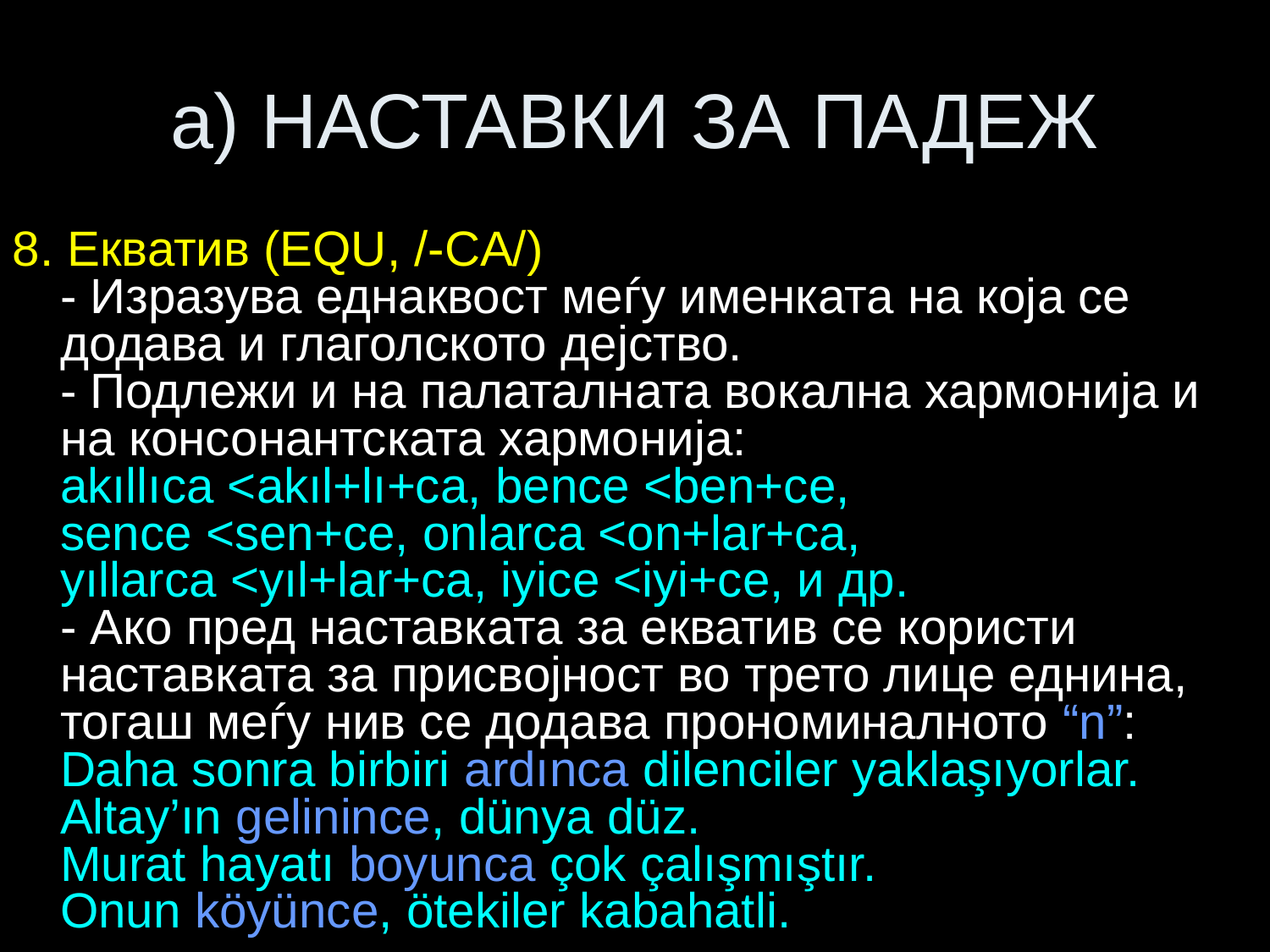

# a) НАСТАВКИ ЗА ПАДЕЖ
8. Екватив (EQU, /-CA/)
- Изразува еднаквост меѓу именката на која се додава и глаголското дејство.
- Подлежи и на палаталната вокална хармонија и на консонантската хармонија:
akıllıca <akıl+lı+ca, bence <ben+ce,
sence <sen+ce, onlarca <on+lar+ca,
yıllarca <yıl+lar+ca, iyice <iyi+ce, и др.
- Ако пред наставката за екватив се користи наставката за присвојност во трето лице еднина, тогаш меѓу нив се додава прономиналното “n”:
Daha sonra birbiri ardınca dilenciler yaklaşıyorlar.
Altay’ın gelinince, dünya düz.
Murat hayatı boyunca çok çalışmıştır.
Onun köyünce, ötekiler kabahatli.